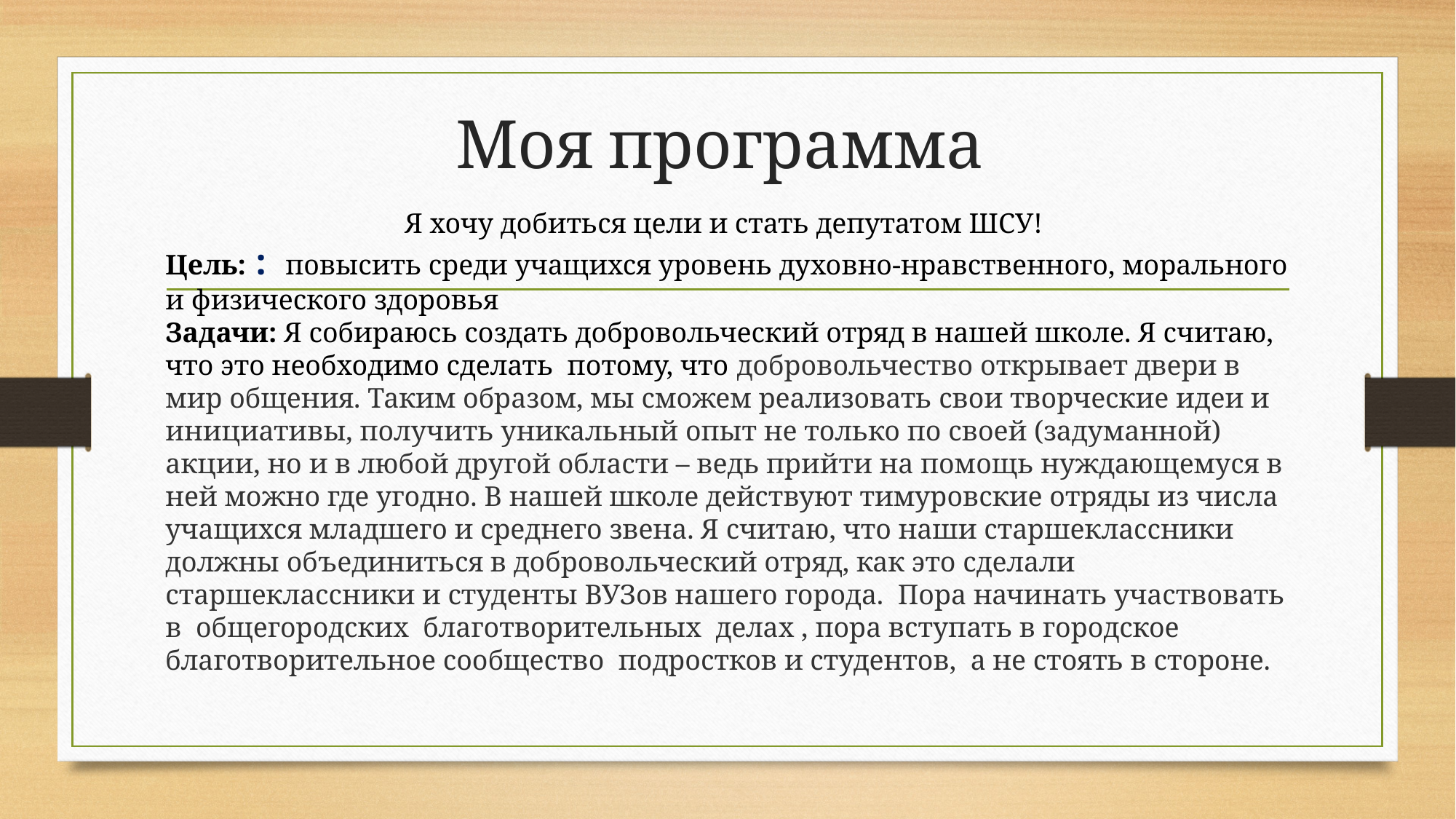

# Моя программа
Я хочу добиться цели и стать депутатом ШСУ!
Цель: :  повысить среди учащихся уровень духовно-нравственного, морального и физического здоровья
Задачи: Я собираюсь создать добровольческий отряд в нашей школе. Я считаю, что это необходимо сделать  потому, что добровольчество открывает двери в мир общения. Таким образом, мы сможем реализовать свои творческие идеи и инициативы, получить уникальный опыт не только по своей (задуманной) акции, но и в любой другой области – ведь прийти на помощь нуждающемуся в ней можно где угодно. В нашей школе действуют тимуровские отряды из числа учащихся младшего и среднего звена. Я считаю, что наши старшеклассники должны объединиться в добровольческий отряд, как это сделали  старшеклассники и студенты ВУЗов нашего города.  Пора начинать участвовать в  общегородских  благотворительных  делах , пора вступать в городское благотворительное сообщество  подростков и студентов,  а не стоять в стороне.